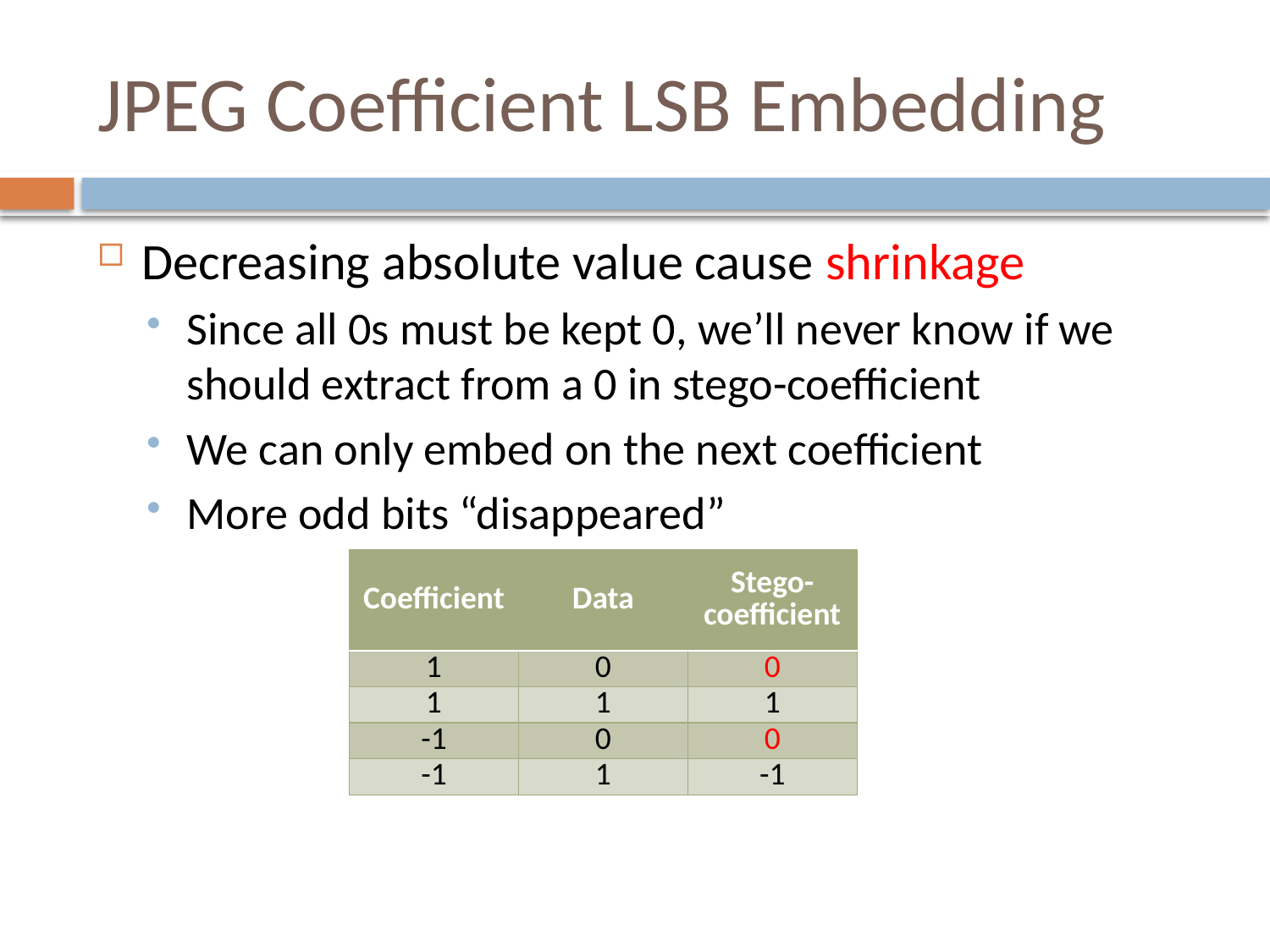

# JPEG Coefficient LSB Embedding
Decreasing absolute value cause shrinkage
Since all 0s must be kept 0, we’ll never know if we should extract from a 0 in stego-coefficient
We can only embed on the next coefficient
More odd bits “disappeared”
| Coefficient | Data | Stego-coefficient |
| --- | --- | --- |
| 1 | 0 | 0 |
| 1 | 1 | 1 |
| -1 | 0 | 0 |
| -1 | 1 | -1 |